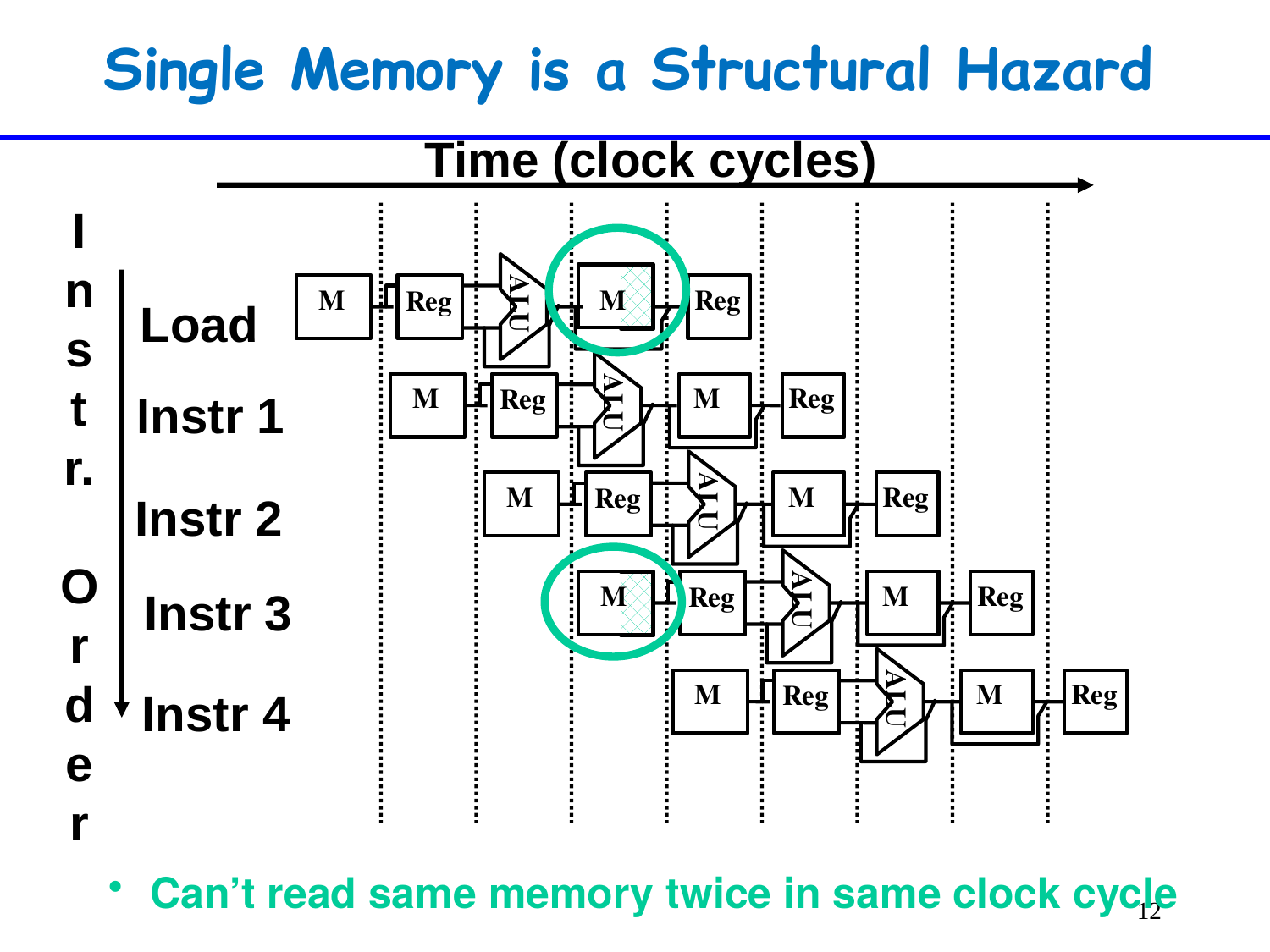

# Single Memory is a Structural Hazard
Time (clock cycles)

I
n
s
t
r.

O
r
d
e
r

ALU

  M

  M
Reg
Reg

Load

ALU

  M

  M
Reg
Reg

Instr 1

ALU

  M

  M
Reg
Reg

Instr 2

ALU

  M
  M
Reg

Reg
Instr 3

ALU

  M

  M
Reg
Reg

Instr 4
 Can’t read same memory twice in same clock cycle
12